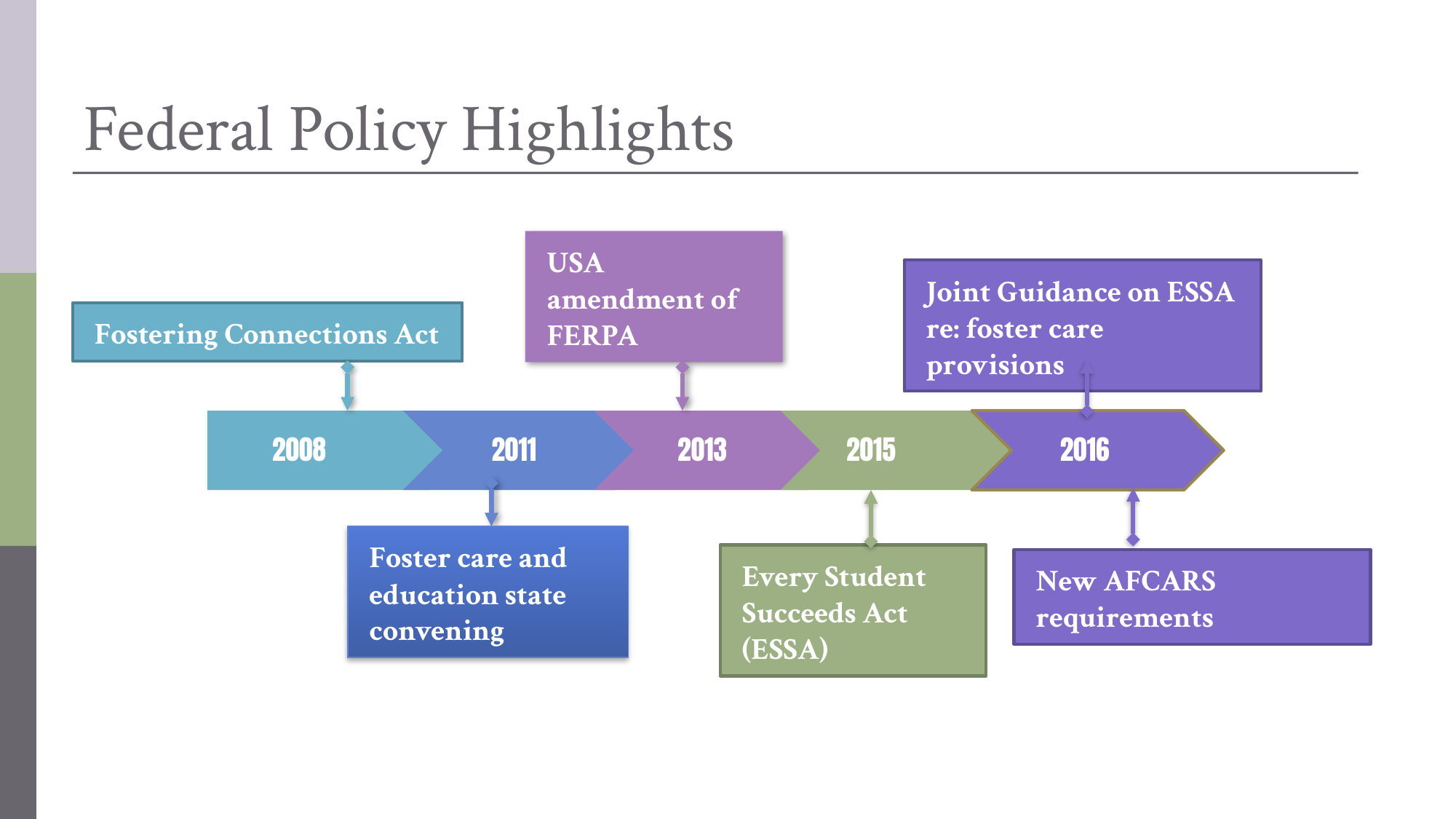

# Federal Policy Highlights

USA amendment of FERPA
Joint Guidance on ESSA re: foster care provisions
Fostering Connections Act

2008
2011
2013
2015
2016
Foster care and education state convening
Every Student Succeeds Act (ESSA)
New AFCARS requirements